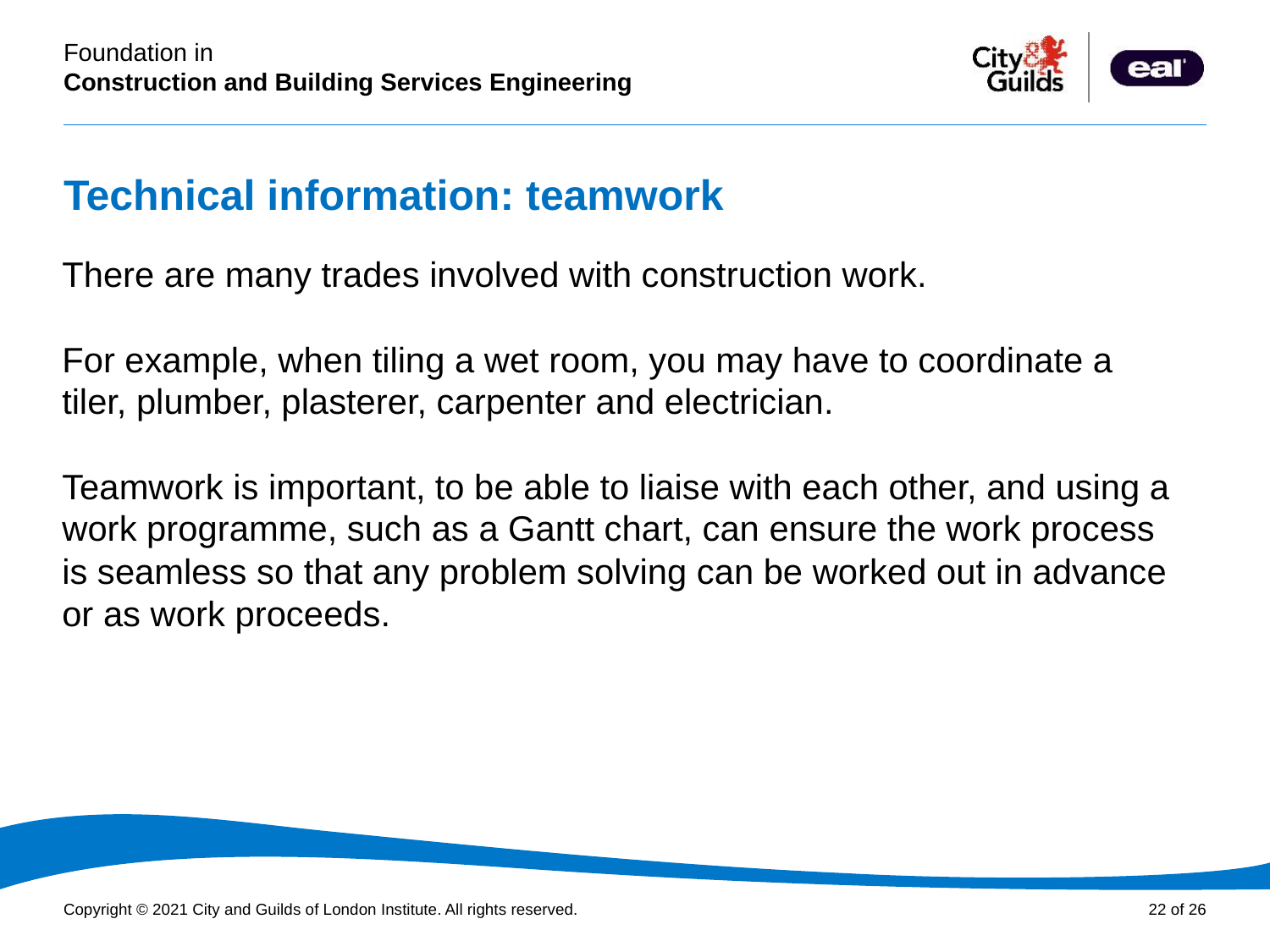

# Technical information: teamwork

PowerPoint presentation
There are many trades involved with construction work.

For example, when tiling a wet room, you may have to coordinate a tiler, plumber, plasterer, carpenter and electrician.

Teamwork is important, to be able to liaise with each other, and using a work programme, such as a Gantt chart, can ensure the work process is seamless so that any problem solving can be worked out in advance or as work proceeds.